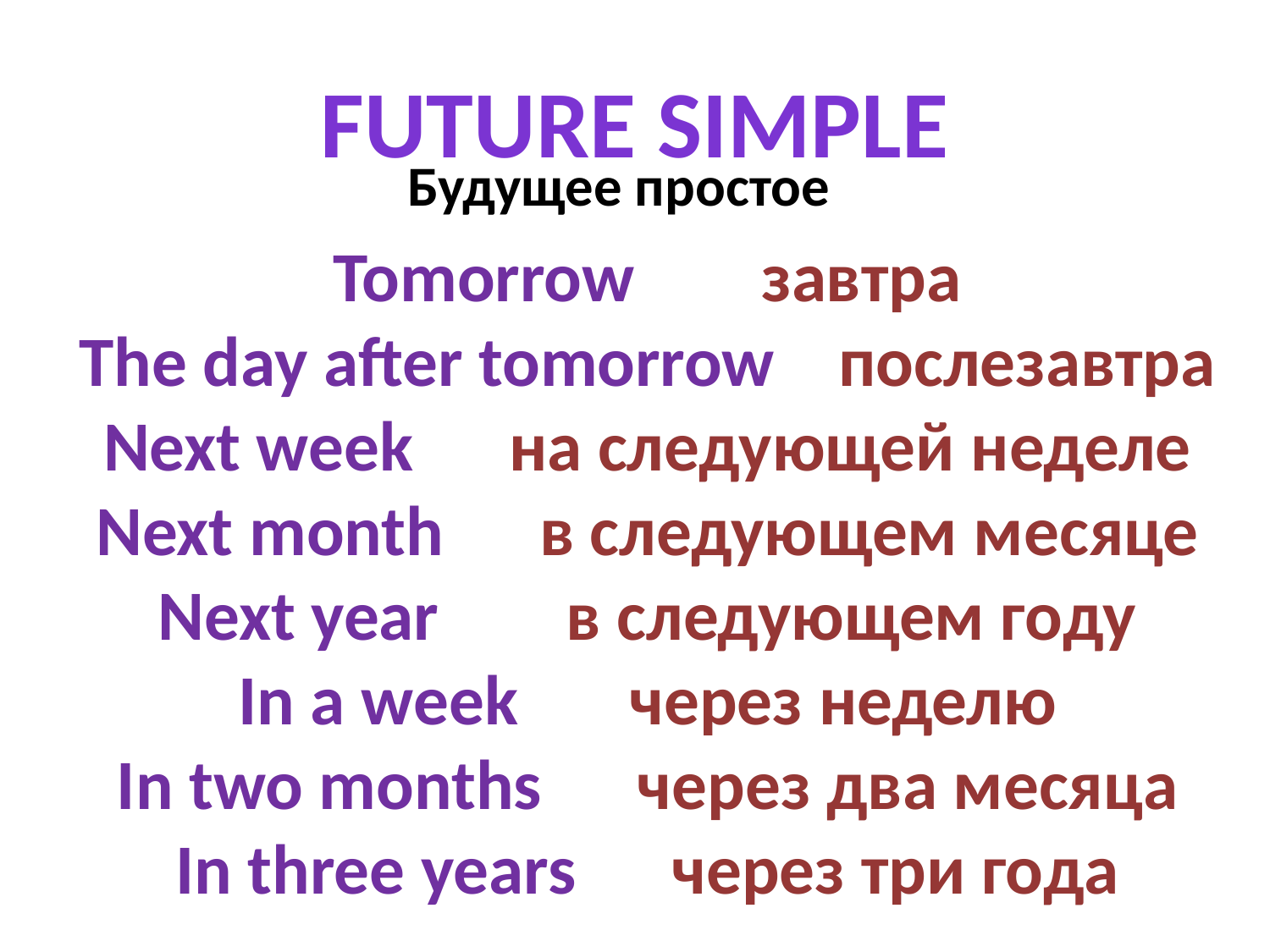

FUTURE SIMPLE
Будущее простое
Tomorrow        завтра
The day after tomorrow    послезавтра
Next week      на следующей неделе
Next month      в следующем месяце
Next year        в следующем году
In a week       через неделю
In two months      через два месяца
In three years      через три года